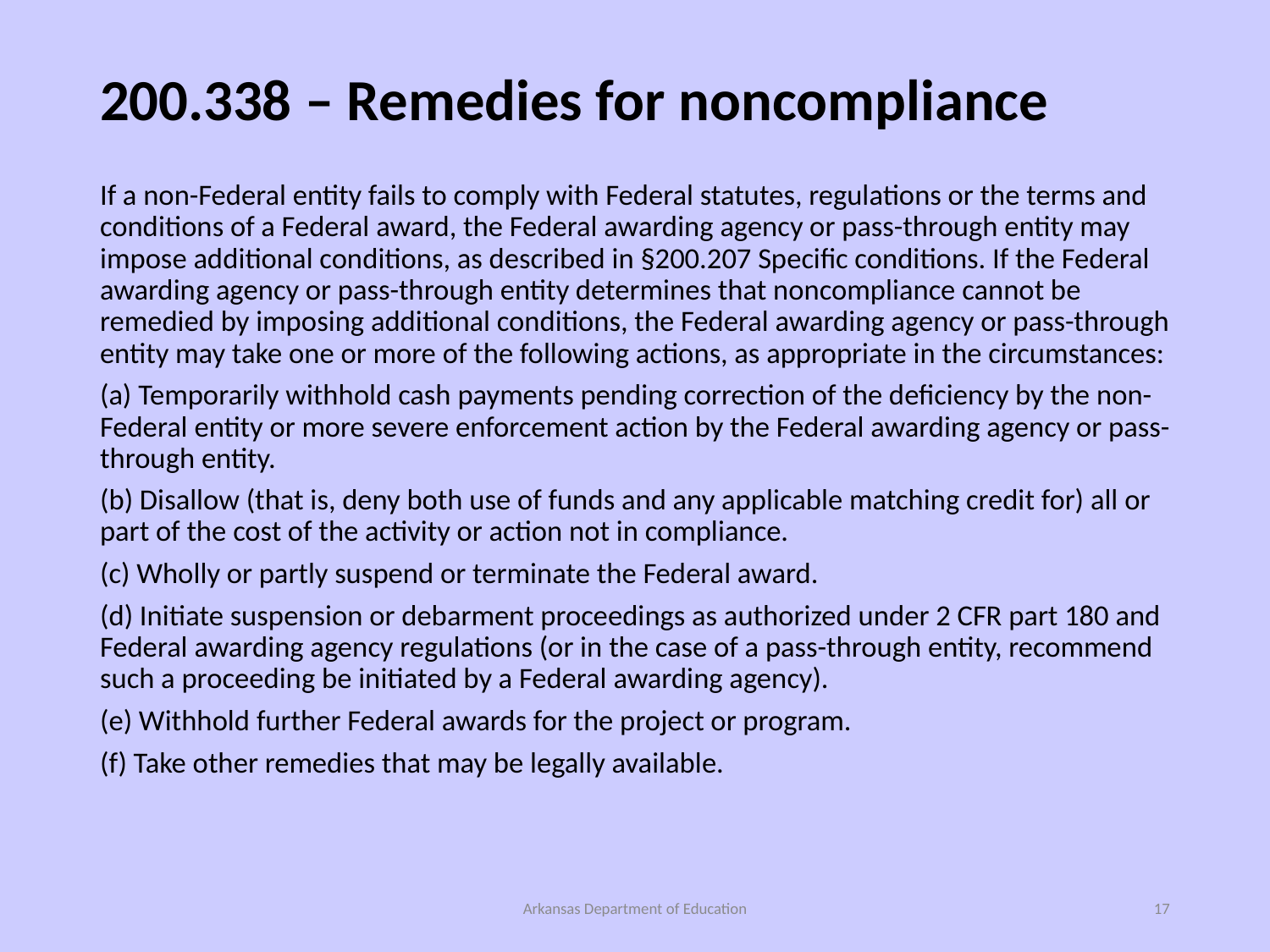

# 200.338 – Remedies for noncompliance
If a non-Federal entity fails to comply with Federal statutes, regulations or the terms and conditions of a Federal award, the Federal awarding agency or pass-through entity may impose additional conditions, as described in §200.207 Specific conditions. If the Federal awarding agency or pass-through entity determines that noncompliance cannot be remedied by imposing additional conditions, the Federal awarding agency or pass-through entity may take one or more of the following actions, as appropriate in the circumstances:
(a) Temporarily withhold cash payments pending correction of the deficiency by the non-Federal entity or more severe enforcement action by the Federal awarding agency or pass-through entity.
(b) Disallow (that is, deny both use of funds and any applicable matching credit for) all or part of the cost of the activity or action not in compliance.
(c) Wholly or partly suspend or terminate the Federal award.
(d) Initiate suspension or debarment proceedings as authorized under 2 CFR part 180 and Federal awarding agency regulations (or in the case of a pass-through entity, recommend such a proceeding be initiated by a Federal awarding agency).
(e) Withhold further Federal awards for the project or program.
(f) Take other remedies that may be legally available.
Arkansas Department of Education
17